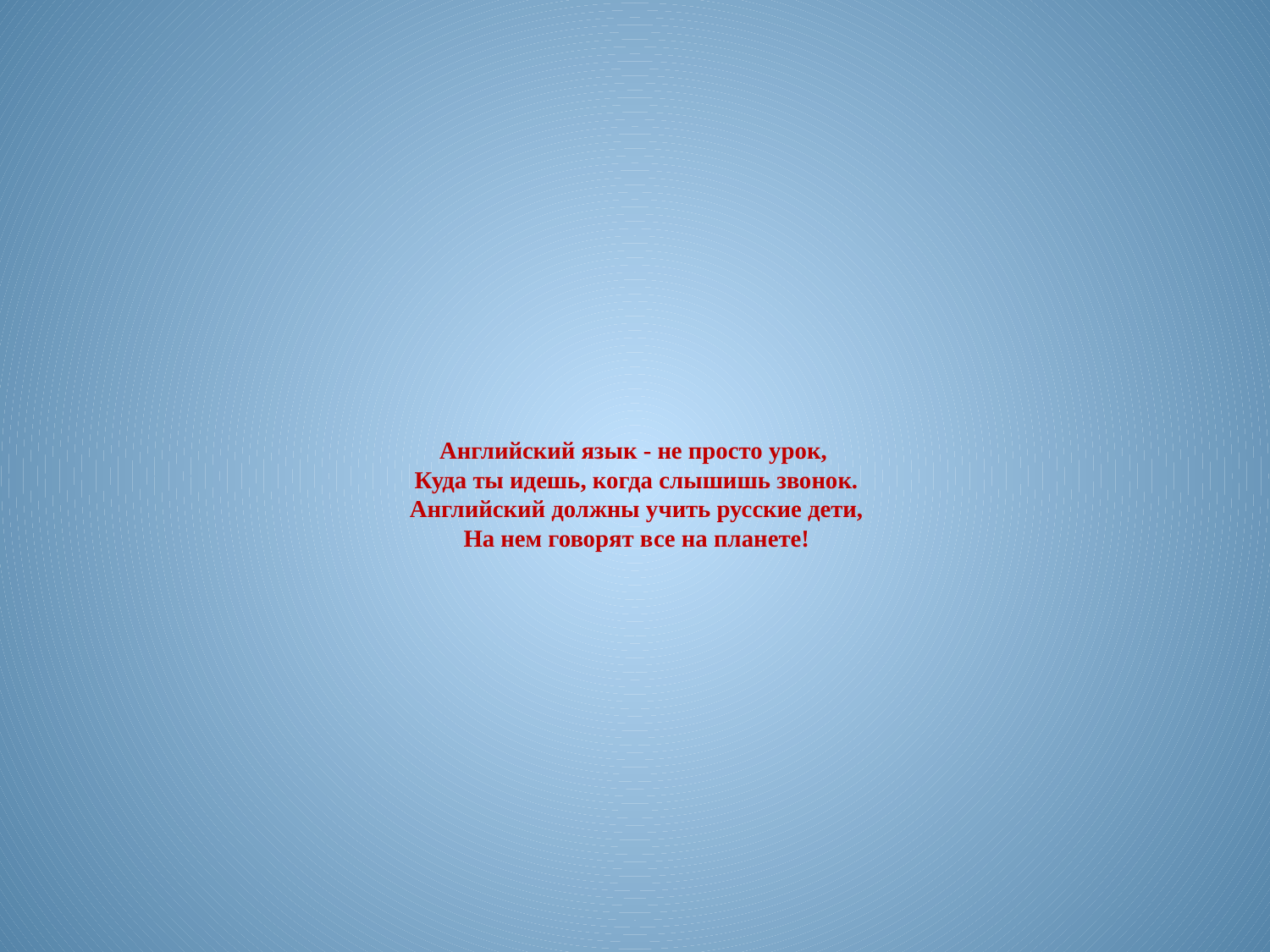

# Английский язык - не просто урок, Куда ты идешь, когда слышишь звонок. Английский должны учить русские дети, На нем говорят все на планете!